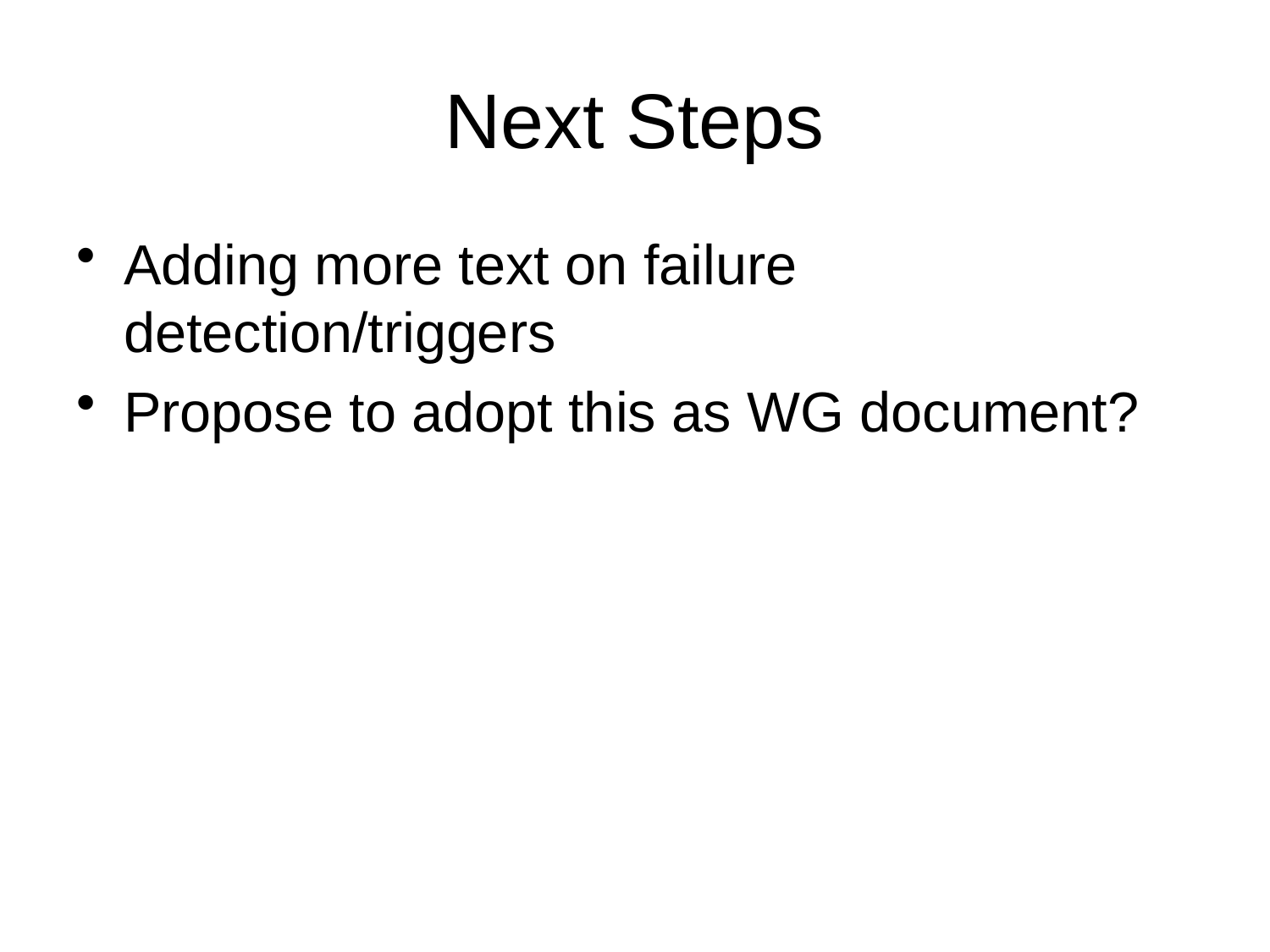

# Next Steps
Adding more text on failure detection/triggers
Propose to adopt this as WG document?